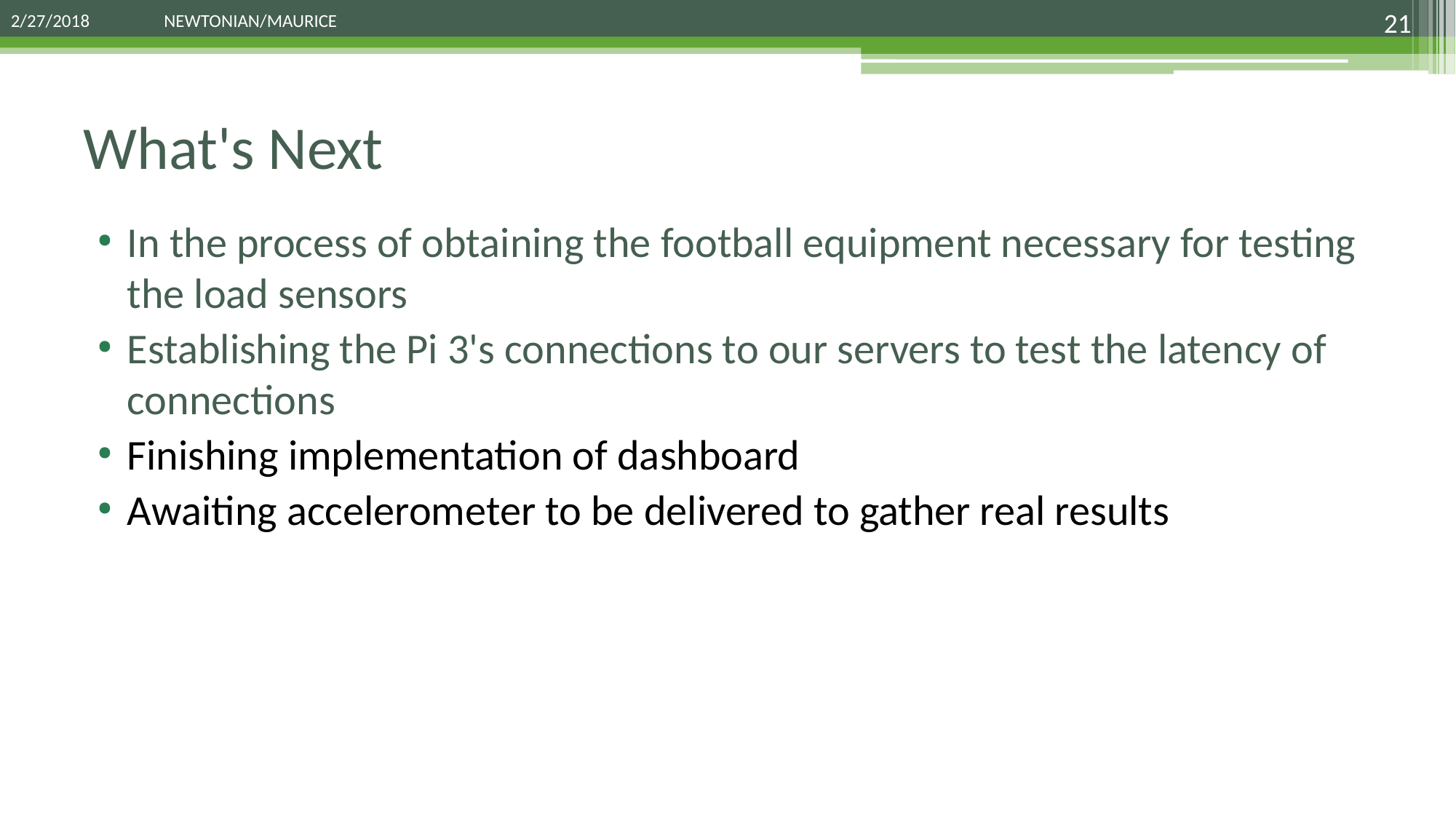

21
# What's Next
In the process of obtaining the football equipment necessary for testing the load sensors
Establishing the Pi 3's connections to our servers to test the latency of connections
Finishing implementation of dashboard
Awaiting accelerometer to be delivered to gather real results